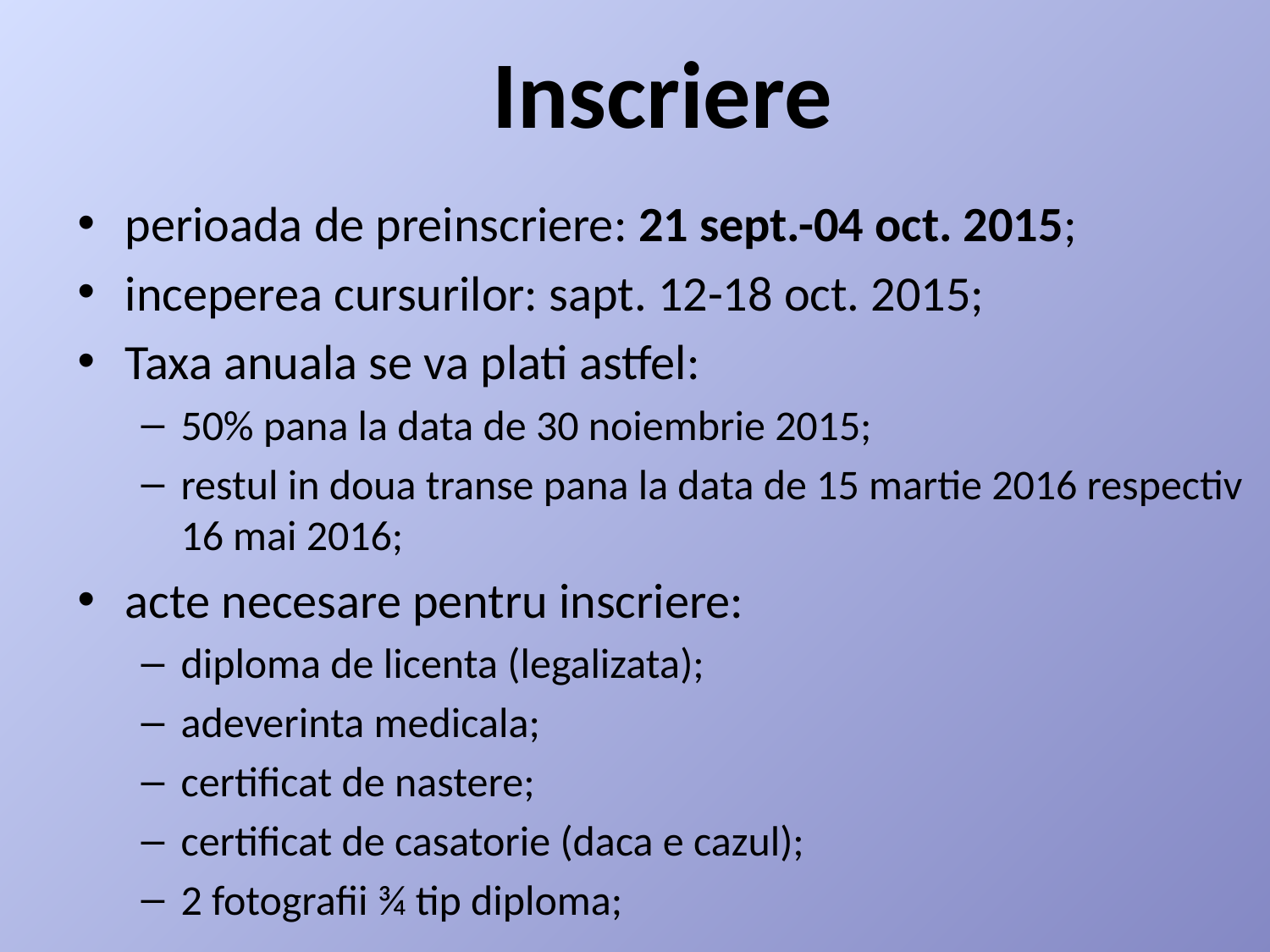

Inscriere
perioada de preinscriere: 21 sept.-04 oct. 2015;
inceperea cursurilor: sapt. 12-18 oct. 2015;
Taxa anuala se va plati astfel:
50% pana la data de 30 noiembrie 2015;
restul in doua transe pana la data de 15 martie 2016 respectiv 16 mai 2016;
acte necesare pentru inscriere:
diploma de licenta (legalizata);
adeverinta medicala;
certificat de nastere;
certificat de casatorie (daca e cazul);
2 fotografii ¾ tip diploma;